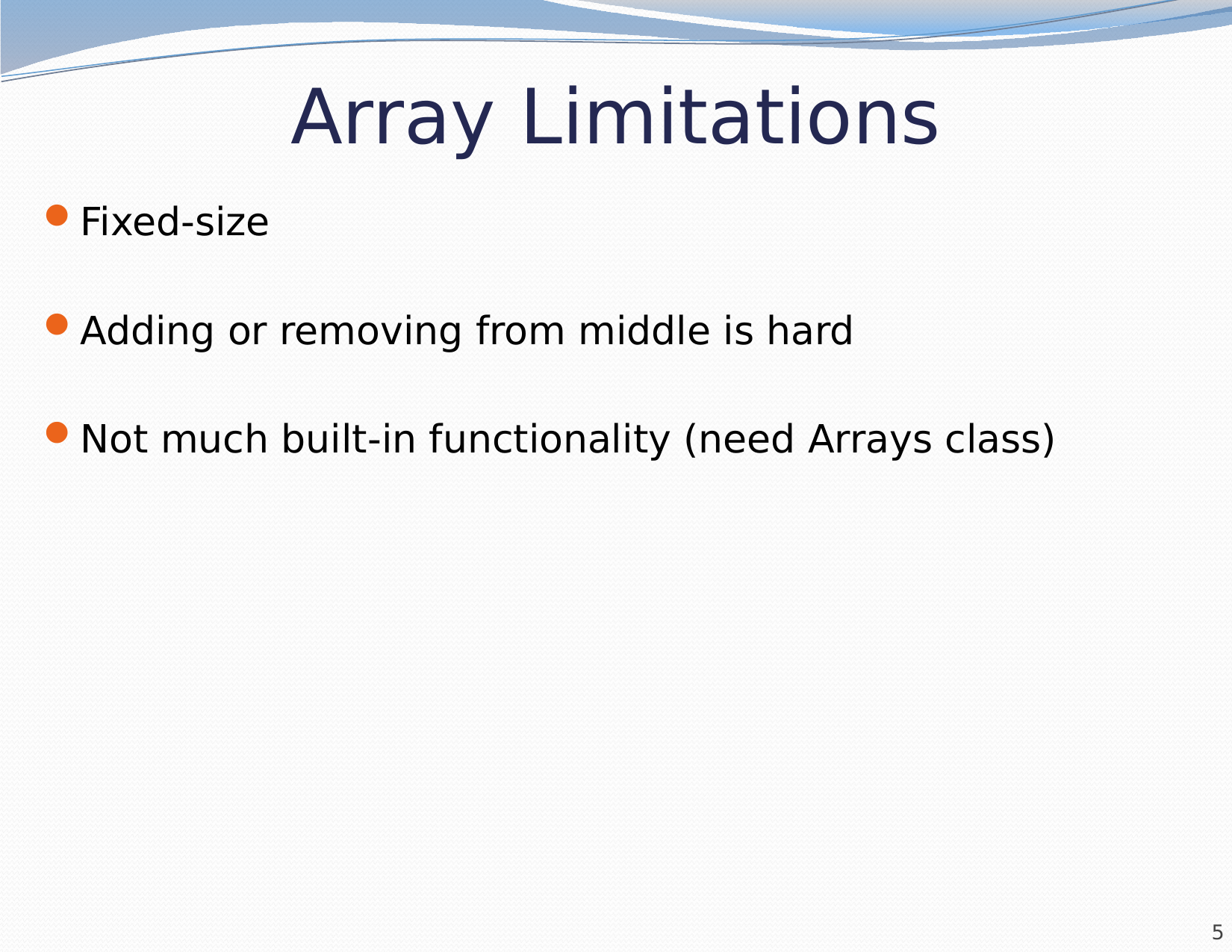

# Array Limitations
Fixed-size

Adding or removing from middle is hard

Not much built-in functionality (need Arrays class)